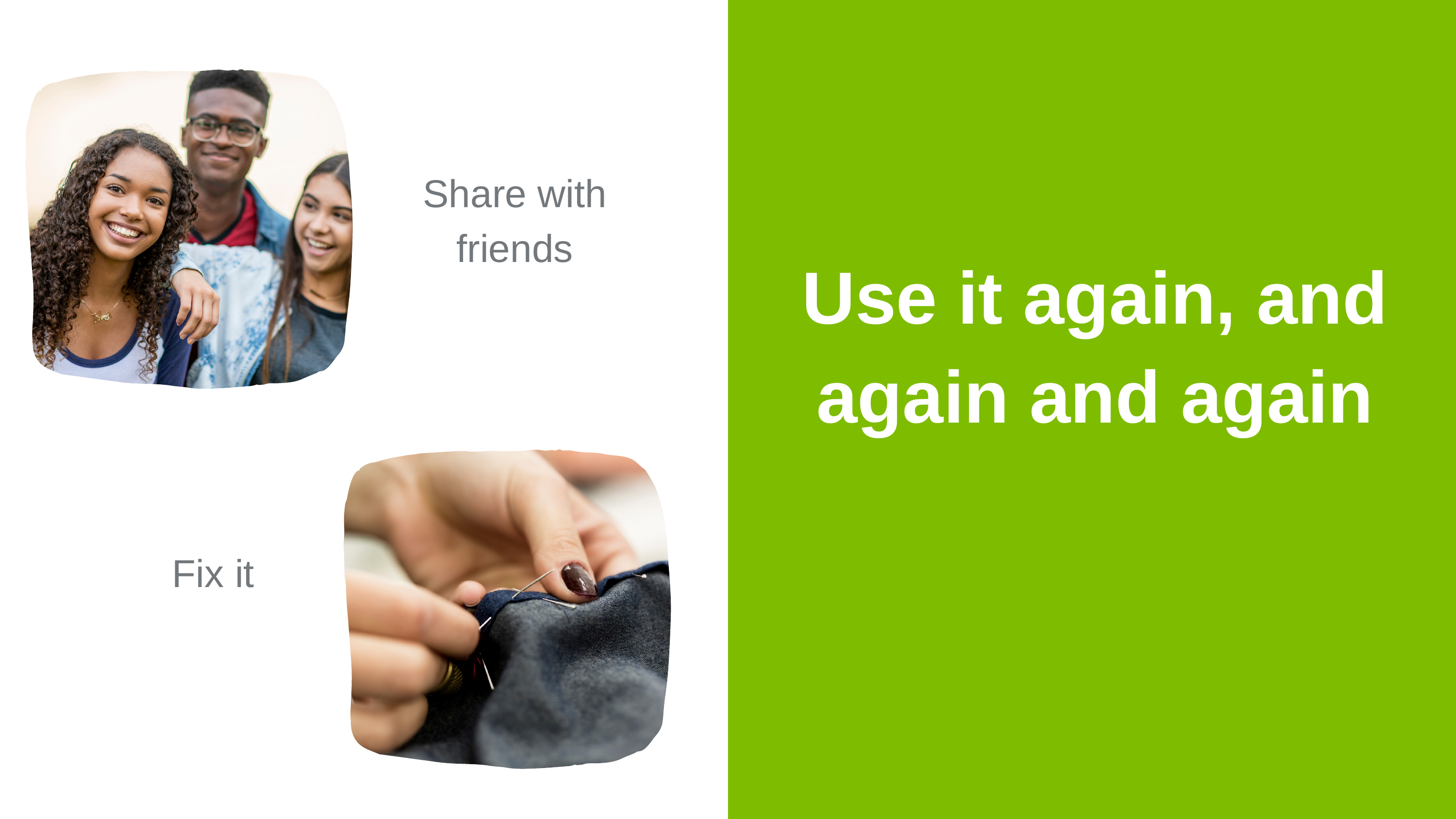

Share with friends
Use it again, and again and again

Fix it